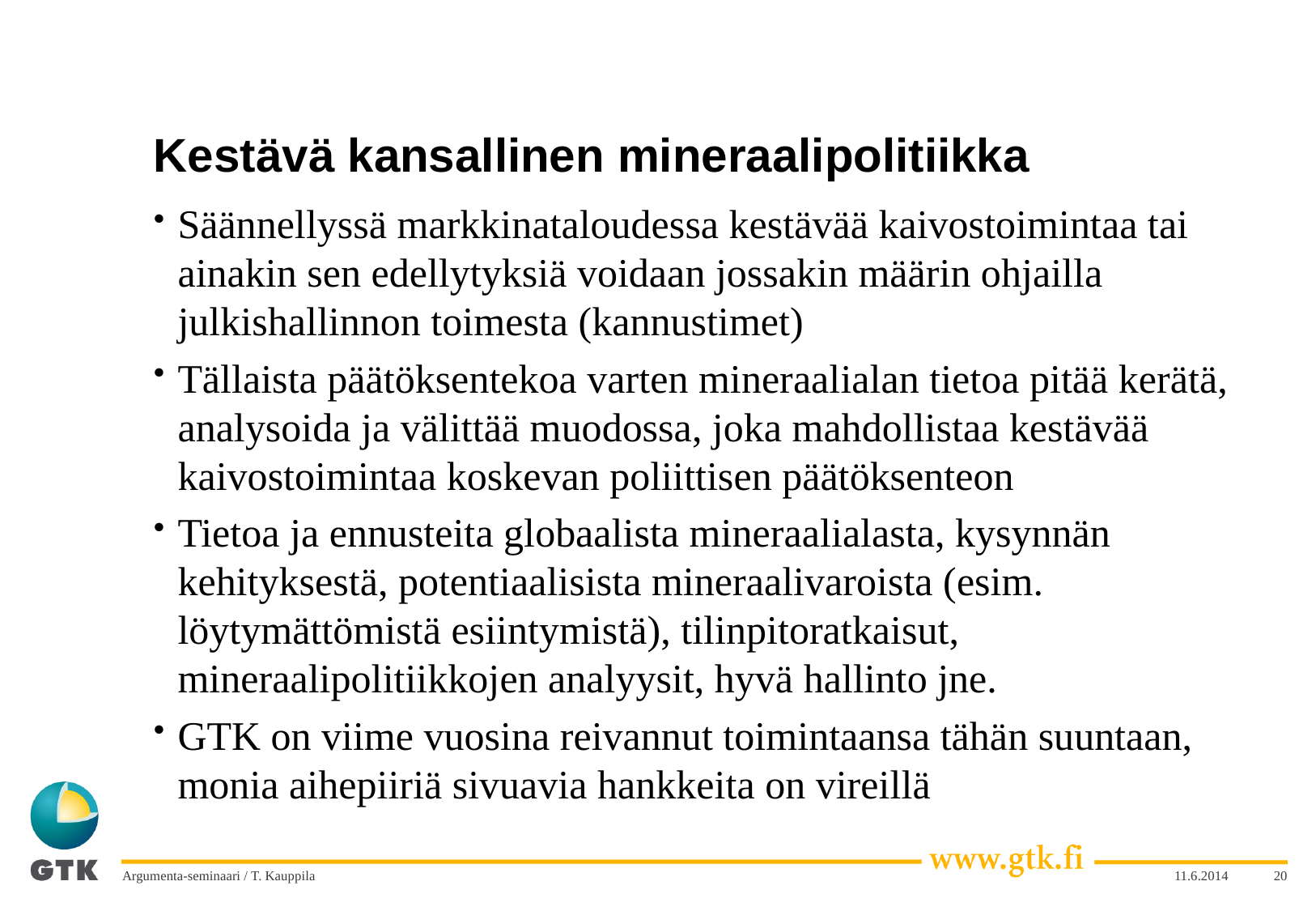

# Kestävä kansallinen mineraalipolitiikka
Säännellyssä markkinataloudessa kestävää kaivostoimintaa tai ainakin sen edellytyksiä voidaan jossakin määrin ohjailla julkishallinnon toimesta (kannustimet)
Tällaista päätöksentekoa varten mineraalialan tietoa pitää kerätä, analysoida ja välittää muodossa, joka mahdollistaa kestävää kaivostoimintaa koskevan poliittisen päätöksenteon
Tietoa ja ennusteita globaalista mineraalialasta, kysynnän kehityksestä, potentiaalisista mineraalivaroista (esim. löytymättömistä esiintymistä), tilinpitoratkaisut, mineraalipolitiikkojen analyysit, hyvä hallinto jne.
GTK on viime vuosina reivannut toimintaansa tähän suuntaan, monia aihepiiriä sivuavia hankkeita on vireillä
Argumenta-seminaari / T. Kauppila
11.6.2014
20